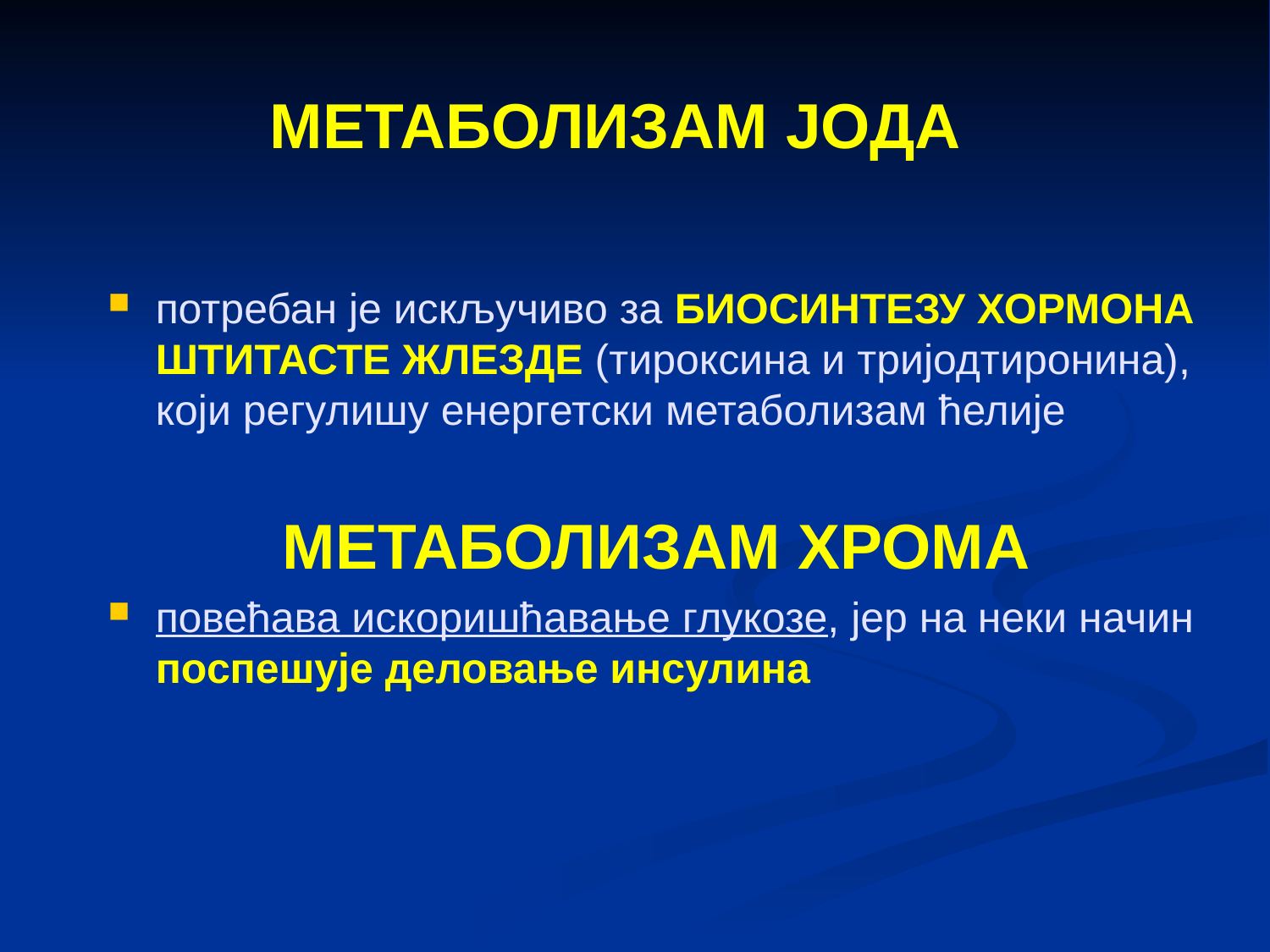

# МЕТАБОЛИЗАМ ЈОДА
потребан је искључиво за БИОСИНТЕЗУ ХОРМОНА ШТИТАСТЕ ЖЛЕЗДЕ (тироксина и тријодтиронина), који регулишу енергетски метаболизам ћелије

		МЕТАБОЛИЗАМ ХРОМА
повећава искоришћавање глукозе, јер на неки начин поспешује деловање инсулина